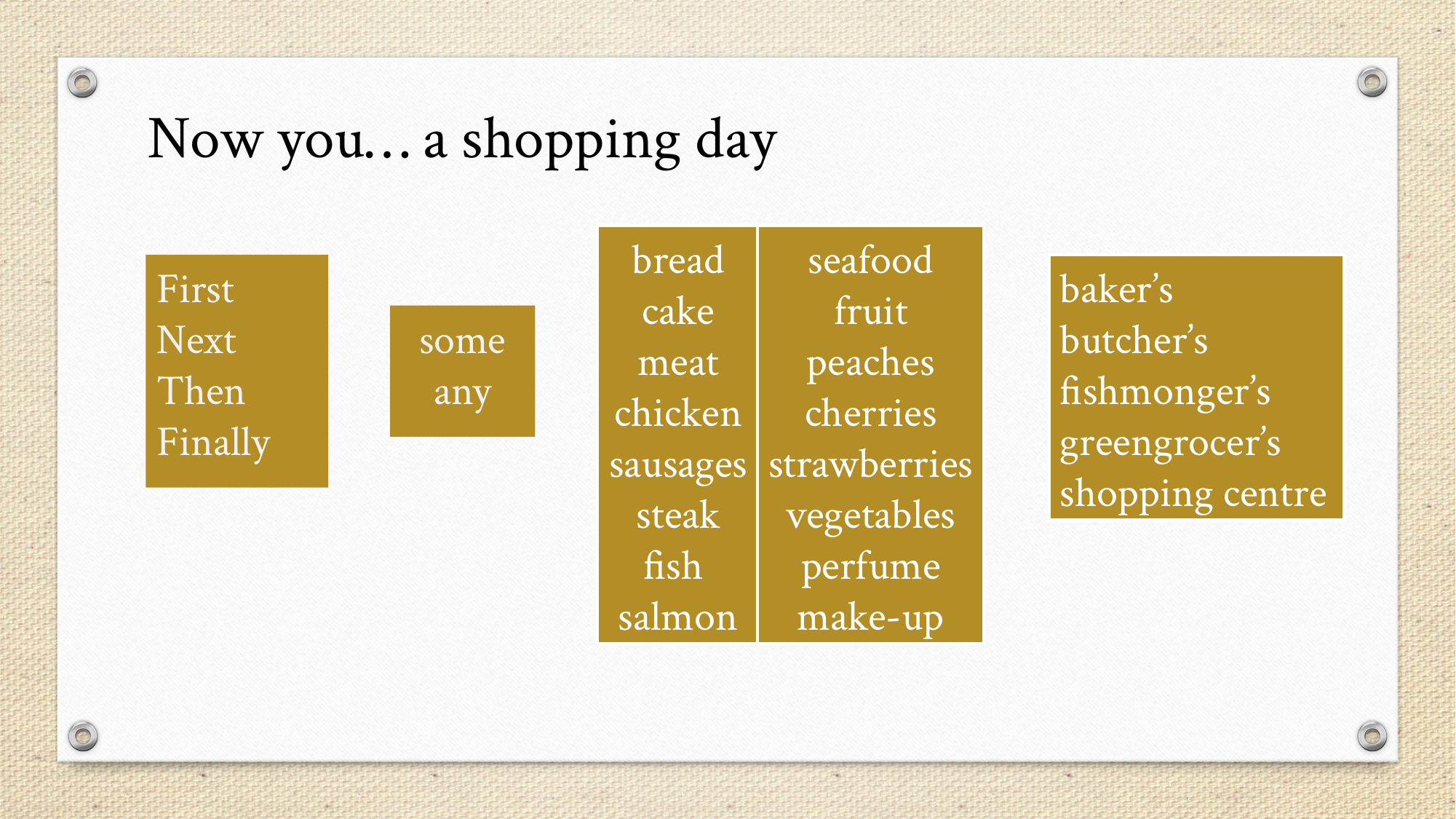

Now you… a shopping day
bread
cake
meat
chicken
sausages
steak
fish
salmon
seafood
fruit
peaches
cherries
strawberries
vegetables
perfume
make-up
First
Next
Then
Finally
baker’s
butcher’s
fishmonger’s
greengrocer’s
shopping centre
some
any